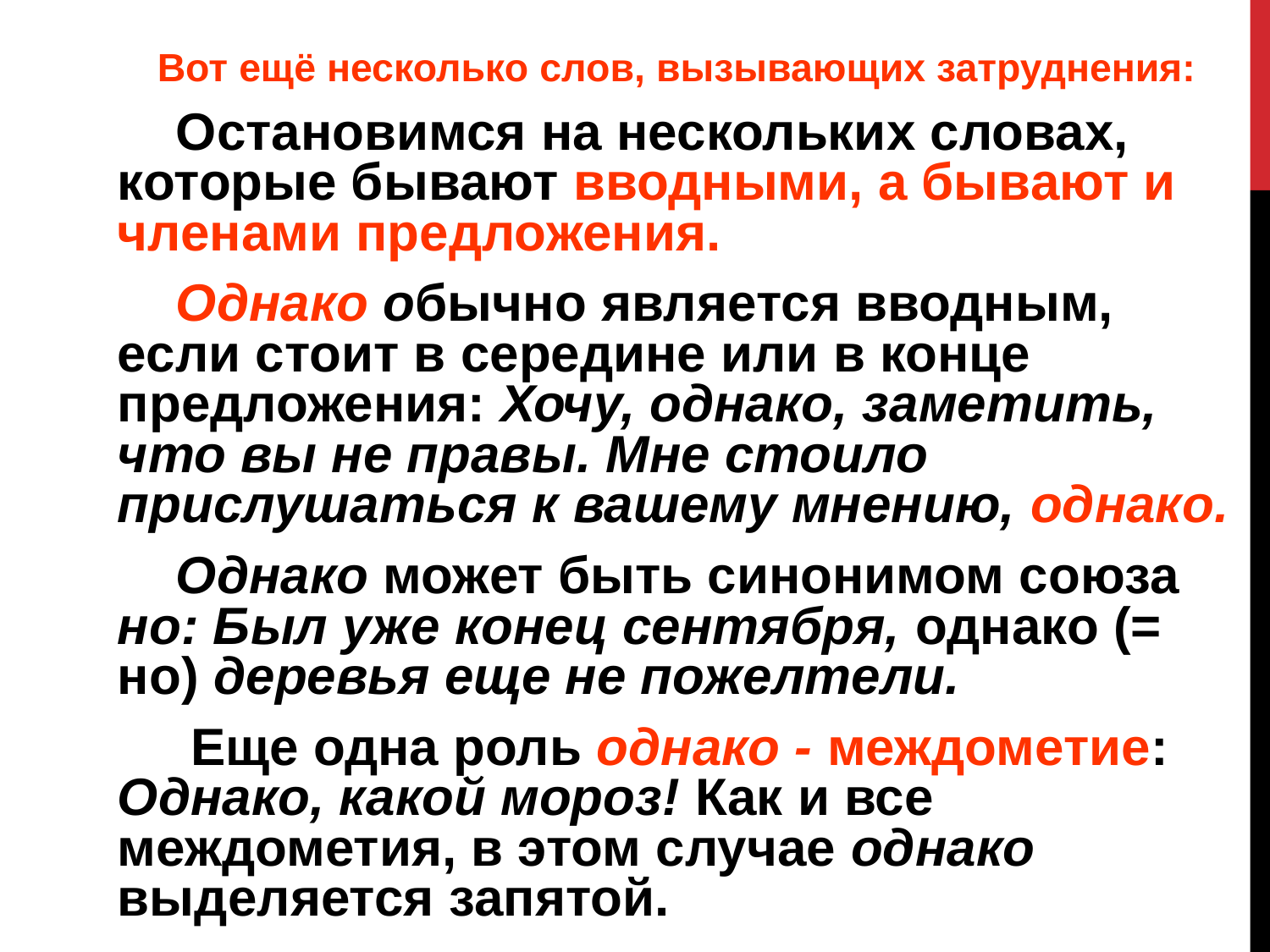

Вот ещё несколько слов, вызывающих затруднения:
    Остановимся на нескольких словах, которые бывают вводными, а бывают и членами предложения.
    Однако обычно является вводным, если стоит в середине или в конце предложения: Хочу, однако, заметить, что вы не правы. Мне стоило прислушаться к вашему мнению, однако.
    Однако может быть синонимом союза но: Был уже конец сентября, однако (= но) деревья еще не пожелтели.
     Еще одна роль однако - междометие: Однако, какой мороз! Как и все междометия, в этом случае однако выделяется запятой.